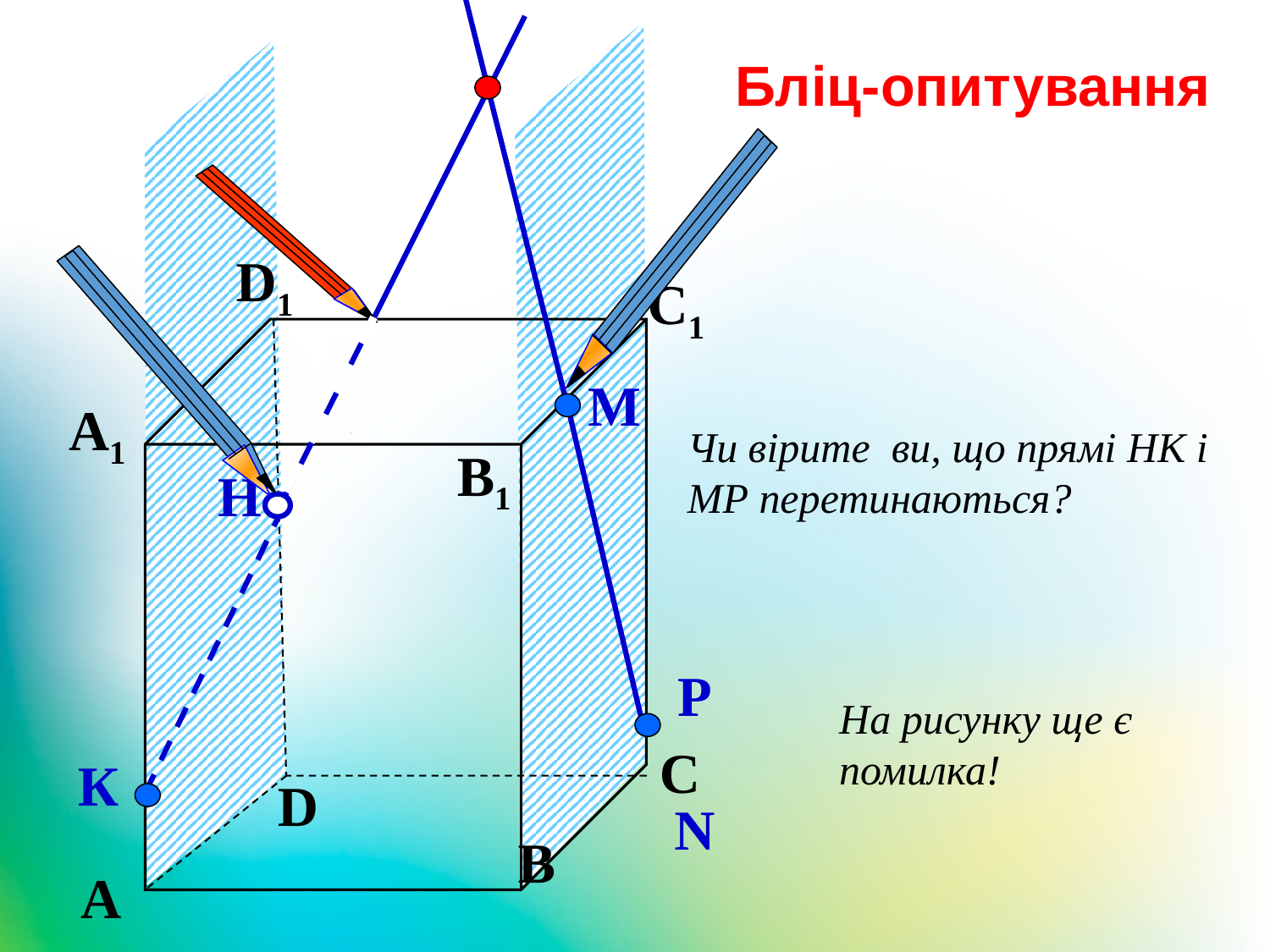

Бліц-опитування

D1
С1

М

Чи вірите  ви, що прямі НК і МР перетинаються?

А1

B1

Н

Р
На рисунку ще є
помилка!

С
К
D

N
В
А